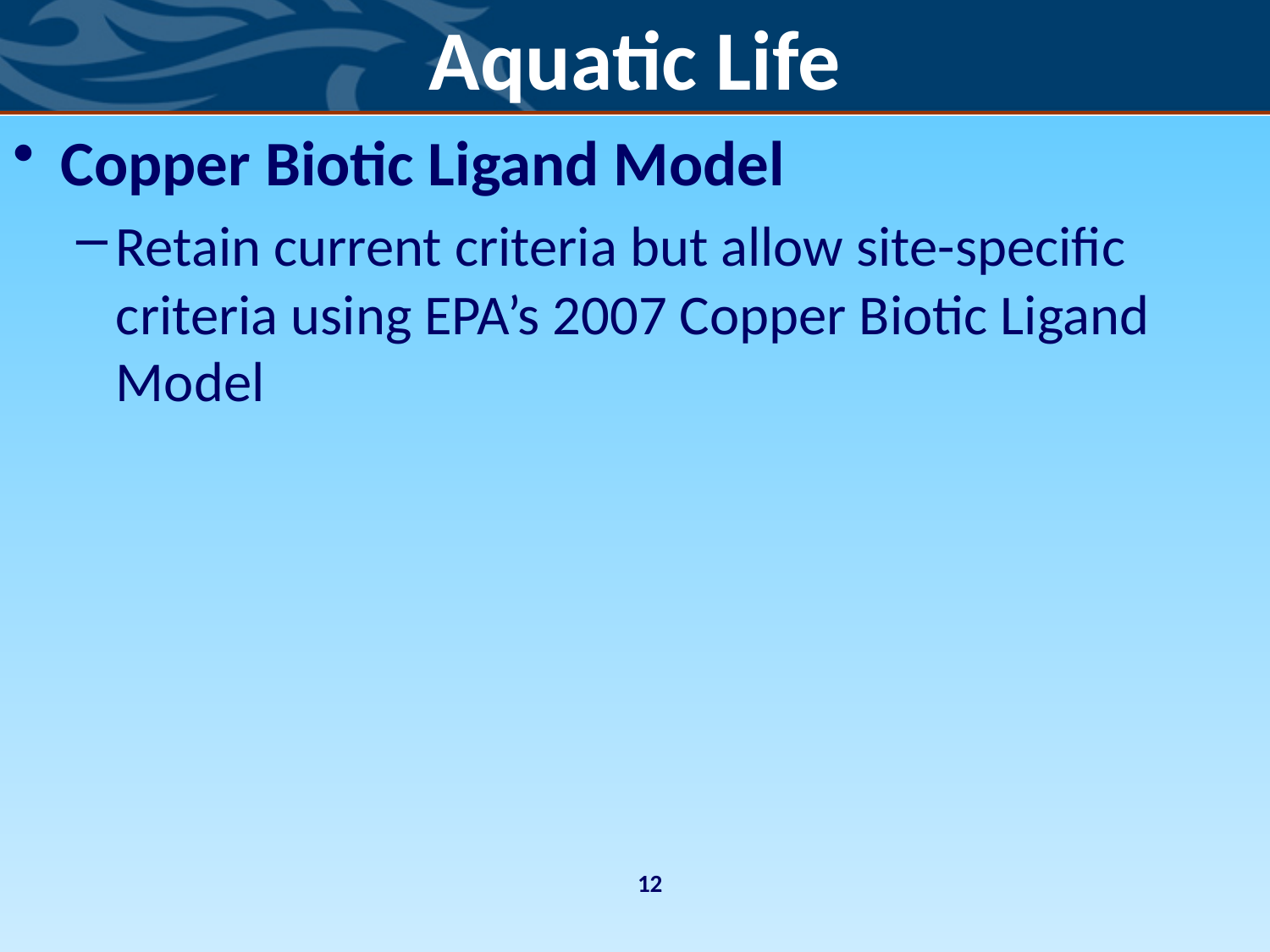

# Aquatic Life
Copper Biotic Ligand Model
Retain current criteria but allow site-specific criteria using EPA’s 2007 Copper Biotic Ligand Model

12